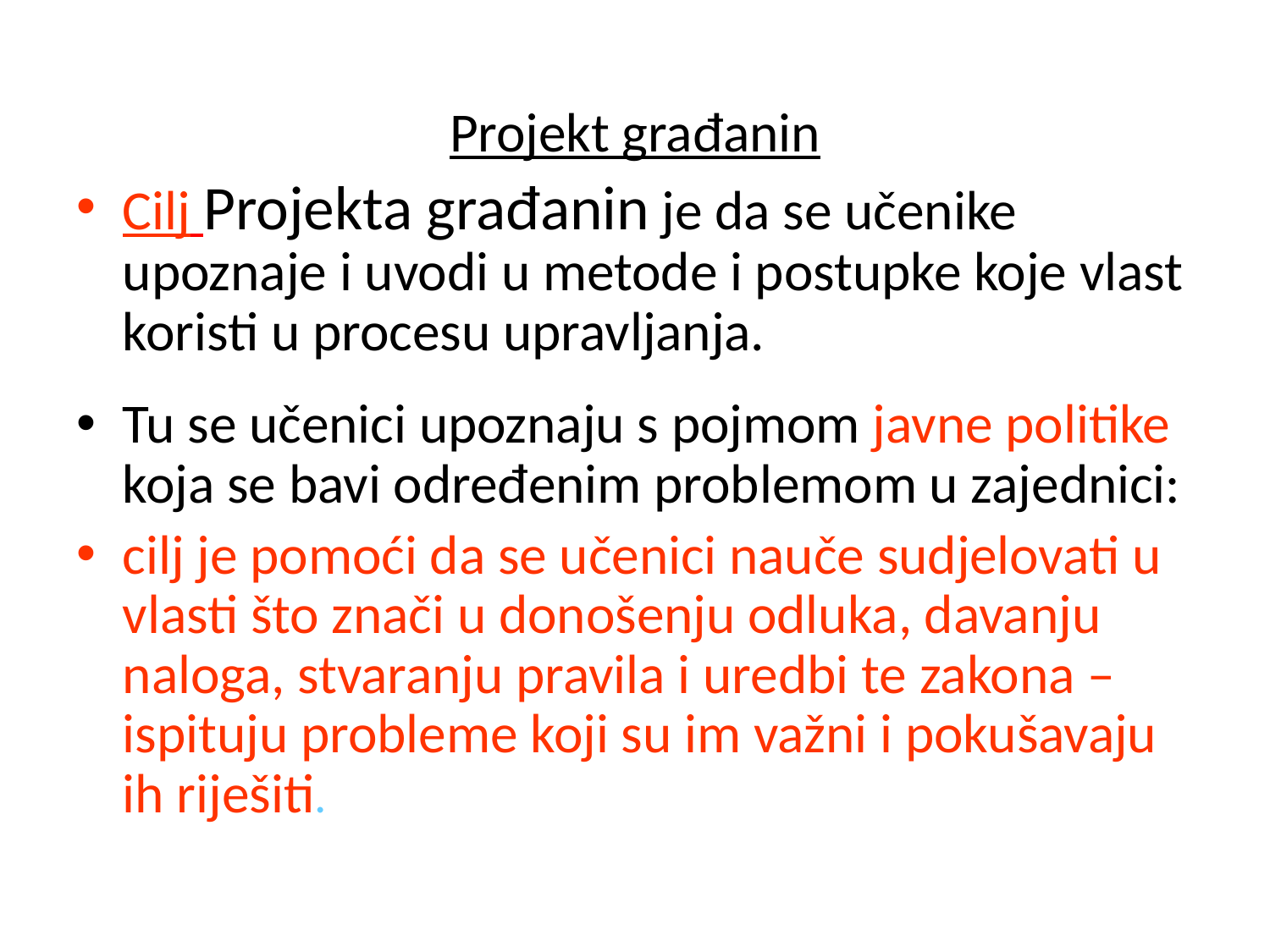

Projekt građanin
Cilj Projekta građanin je da se učenike upoznaje i uvodi u metode i postupke koje vlast koristi u procesu upravljanja.

Tu se učenici upoznaju s pojmom javne politike koja se bavi određenim problemom u zajednici:
cilj je pomoći da se učenici nauče sudjelovati u vlasti što znači u donošenju odluka, davanju naloga, stvaranju pravila i uredbi te zakona – ispituju probleme koji su im važni i pokušavaju ih riješiti.